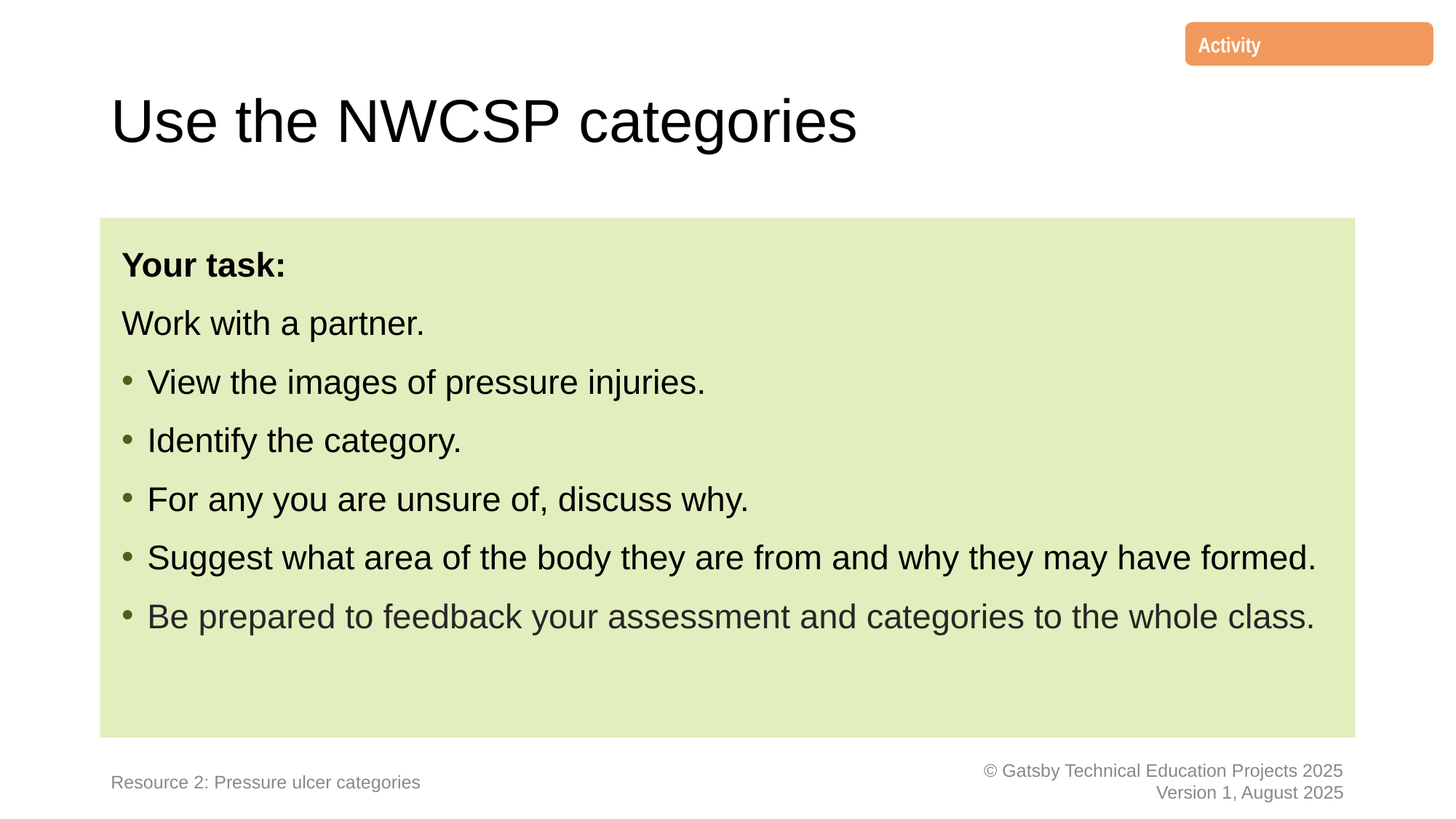

Activity
# Use the NWCSP categories
Your task:
Work with a partner.
View the images of pressure injuries.
Identify the category.
For any you are unsure of, discuss why.
Suggest what area of the body they are from and why they may have formed.
Be prepared to feedback your assessment and categories to the whole class.
Resource 2: Pressure ulcer categories